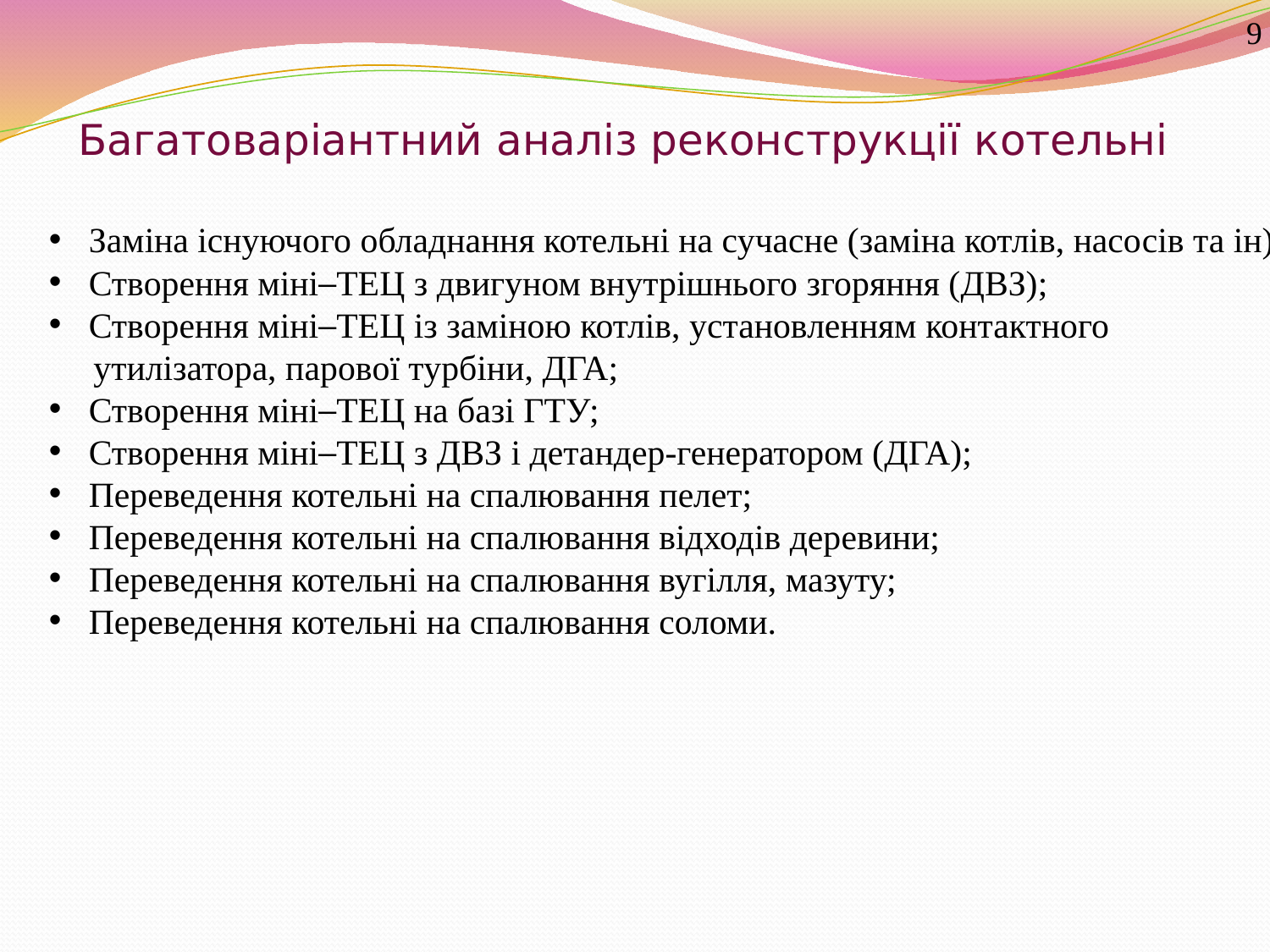

9
Багатоваріантний аналіз реконструкції котельні
Заміна існуючого обладнання котельні на сучасне (заміна котлів, насосів та ін);
Створення міні–ТЕЦ з двигуном внутрішнього згоряння (ДВЗ);
Створення міні–ТЕЦ із заміною котлів, установленням контактного
     утилізатора, парової турбіни, ДГА;
Створення міні–ТЕЦ на базі ГТУ;
Створення міні–ТЕЦ з ДВЗ і детандер-генератором (ДГА);
Переведення котельні на спалювання пелет;
Переведення котельні на спалювання відходів деревини;
Переведення котельні на спалювання вугілля, мазуту;
Переведення котельні на спалювання соломи.